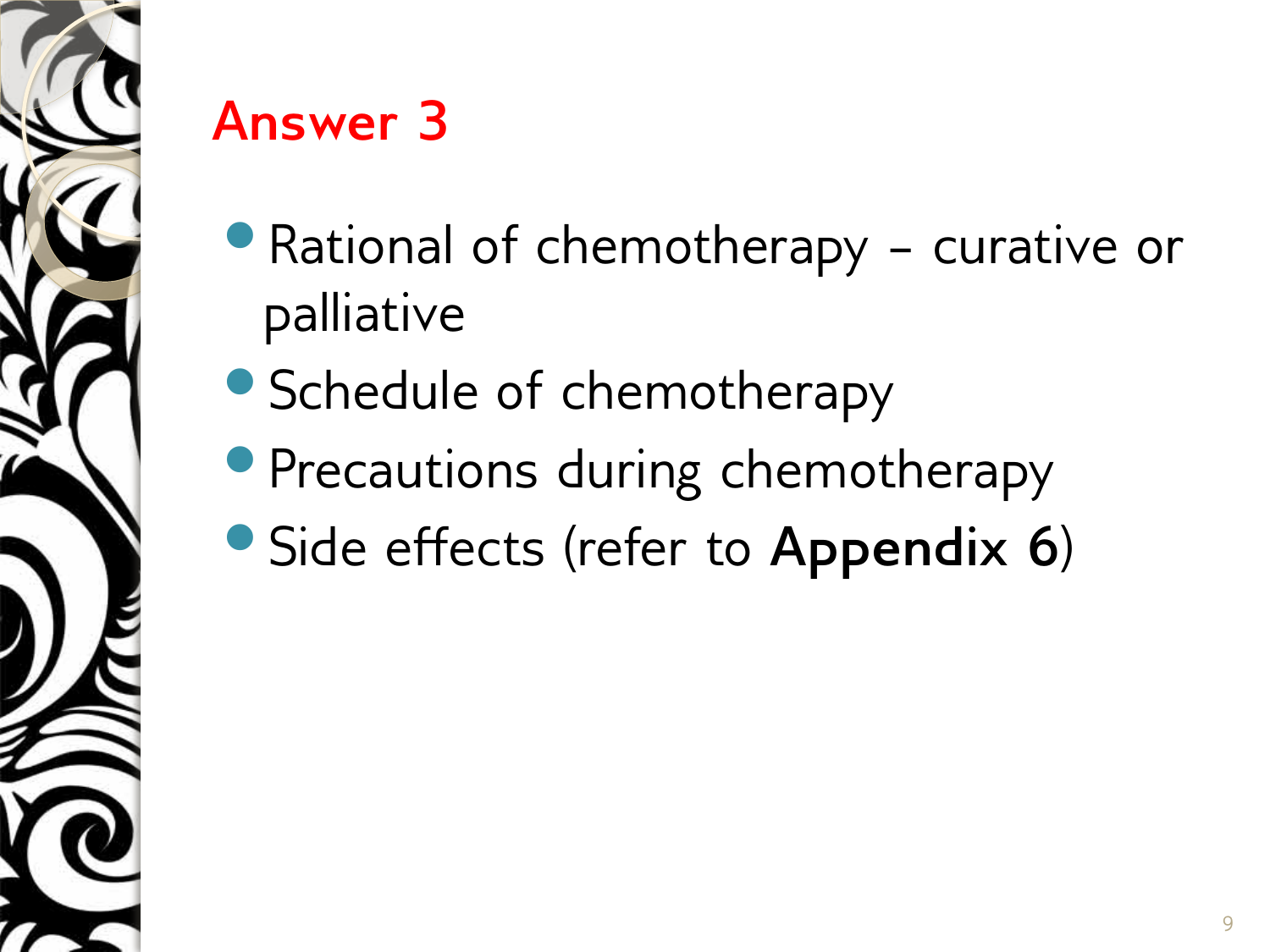

# Answer 3
Rational of chemotherapy – curative or palliative
Schedule of chemotherapy
Precautions during chemotherapy
Side effects (refer to Appendix 6)
9